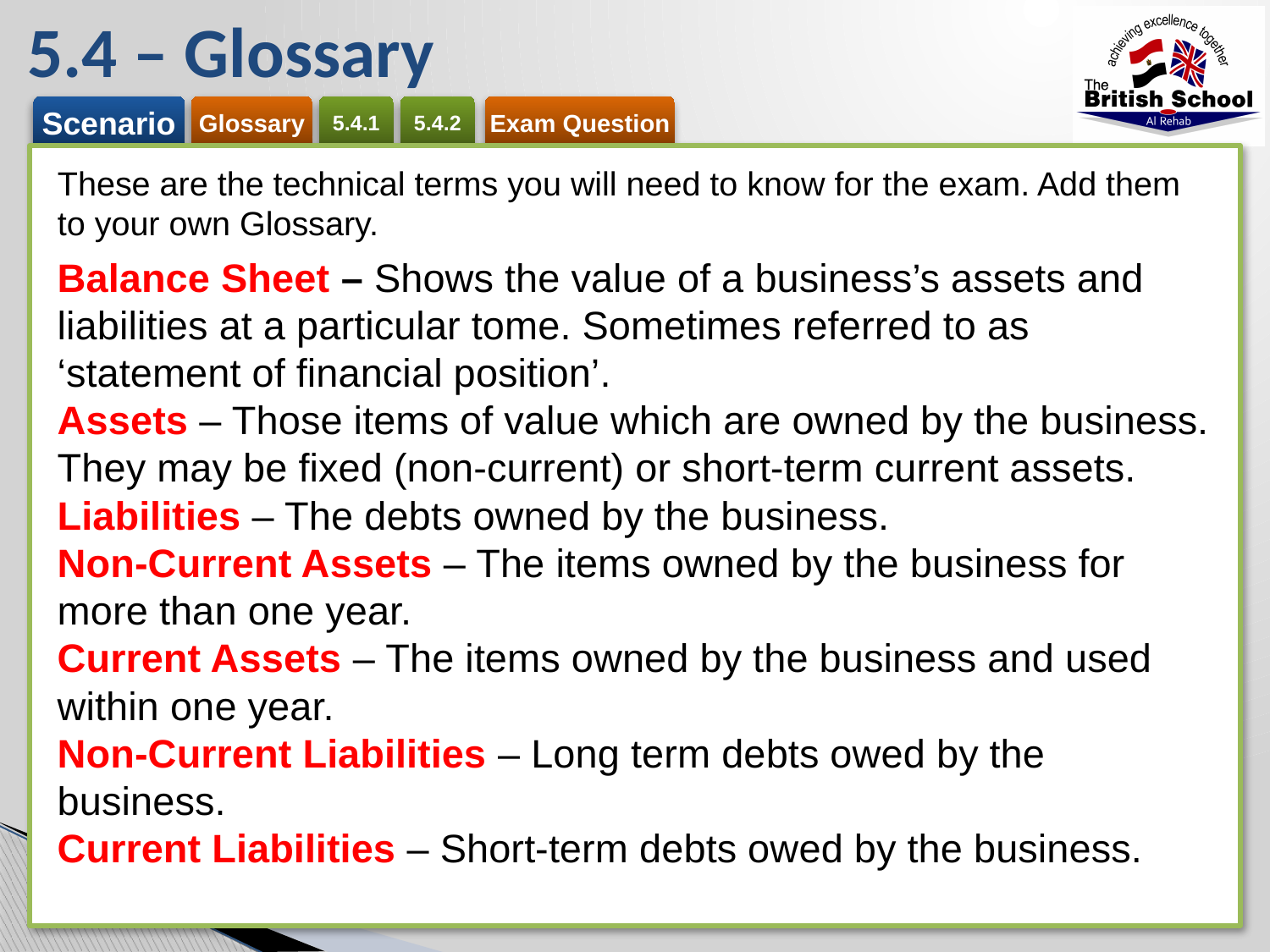

# 5.4 – Glossary
These are the technical terms you will need to know for the exam. Add them to your own Glossary.
Balance Sheet – Shows the value of a business’s assets and liabilities at a particular tome. Sometimes referred to as ‘statement of financial position’.
Assets – Those items of value which are owned by the business. They may be fixed (non-current) or short-term current assets.
Liabilities – The debts owned by the business.
Non-Current Assets – The items owned by the business for more than one year.
Current Assets – The items owned by the business and used within one year.
Non-Current Liabilities – Long term debts owed by the business.
Current Liabilities – Short-term debts owed by the business.